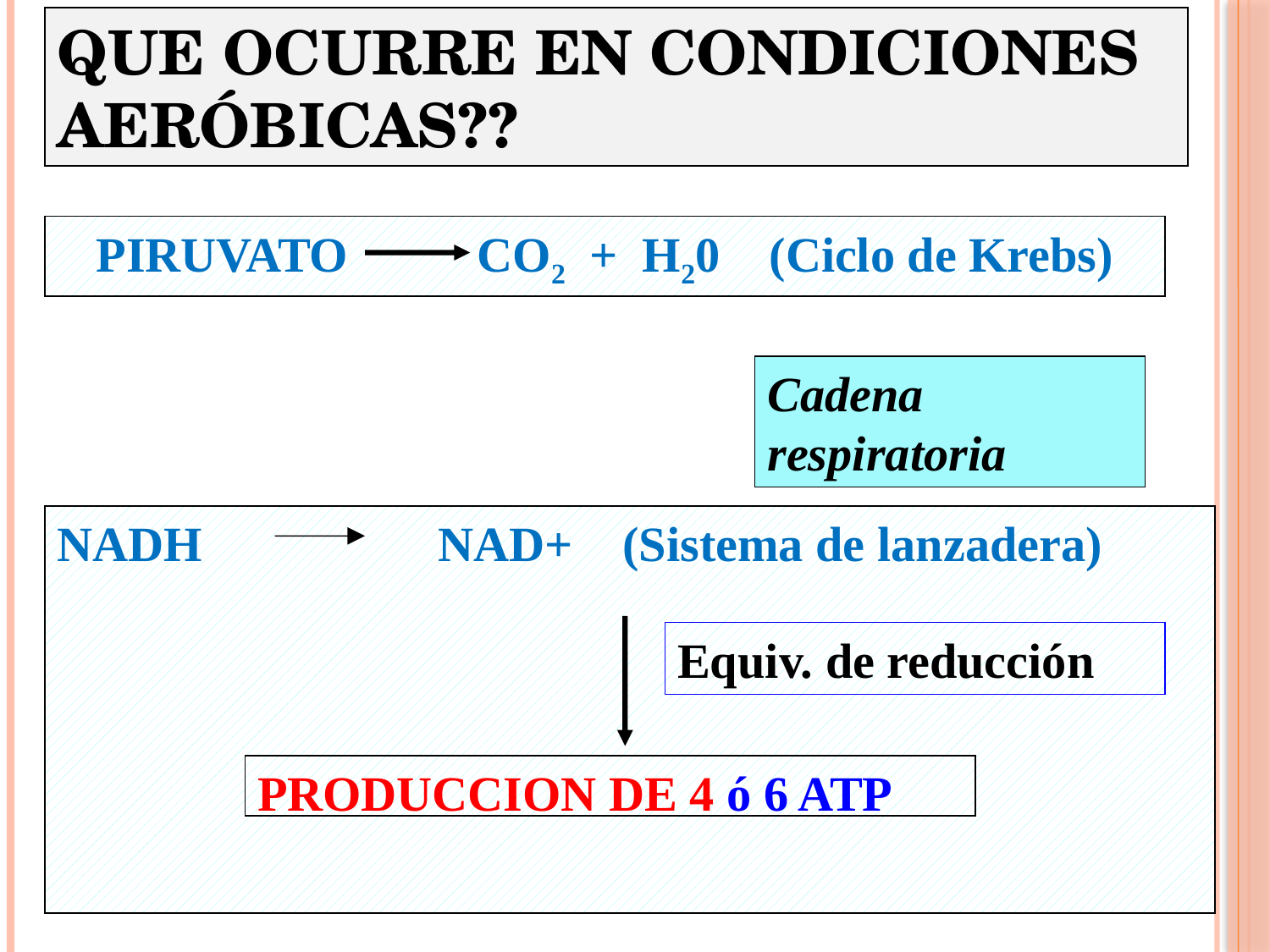

# QUE OCURRE EN CONDICIONES AERÓBICAS??
PIRUVATO	 	CO2  +  H20    (Ciclo de Krebs)

Cadena respiratoria
NADH		NAD+    (Sistema de lanzadera)

Equiv. de reducción
PRODUCCION DE 4 ó 6 ATP